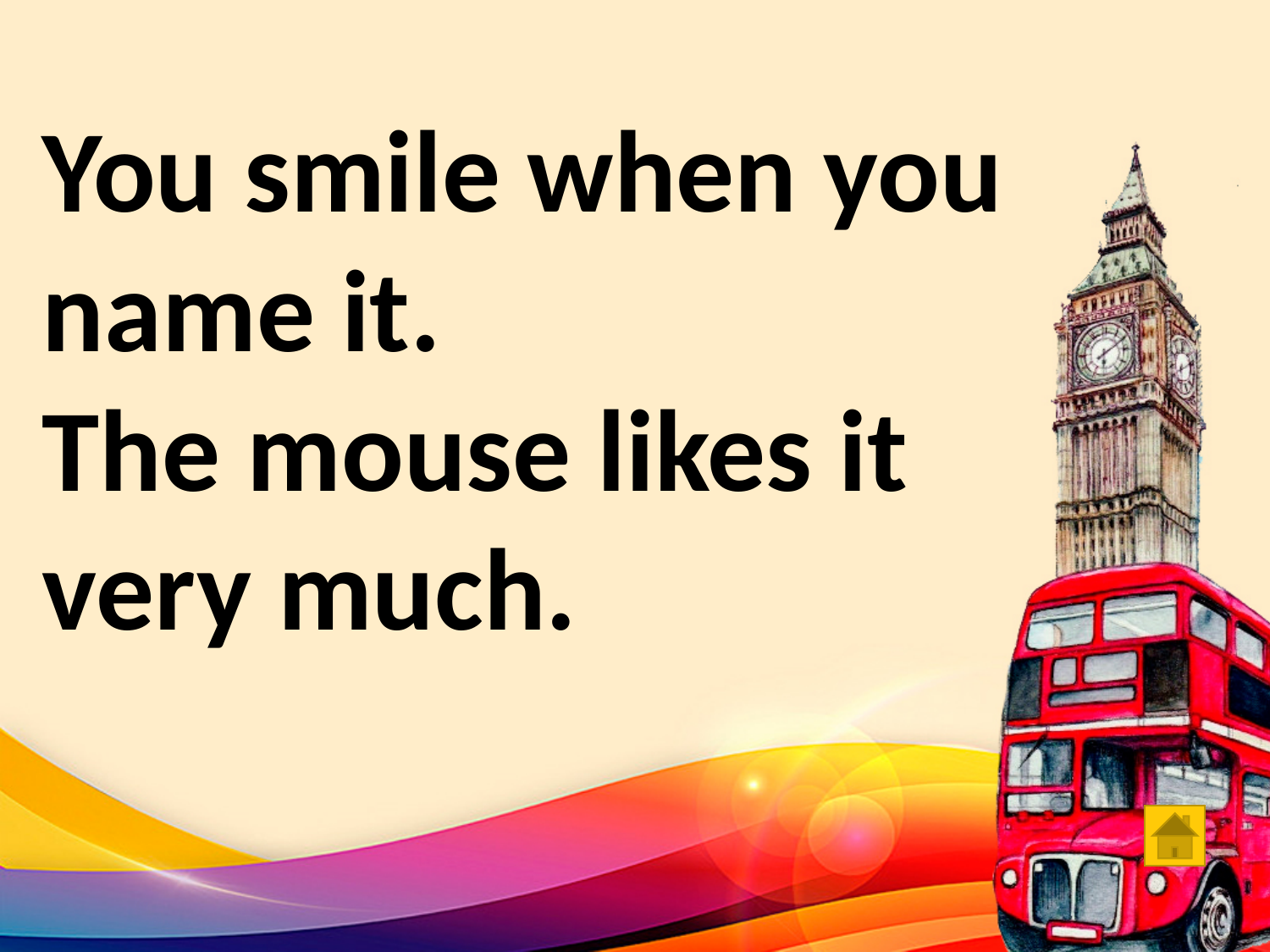

You smile when you name it.
The mouse likes it very much.